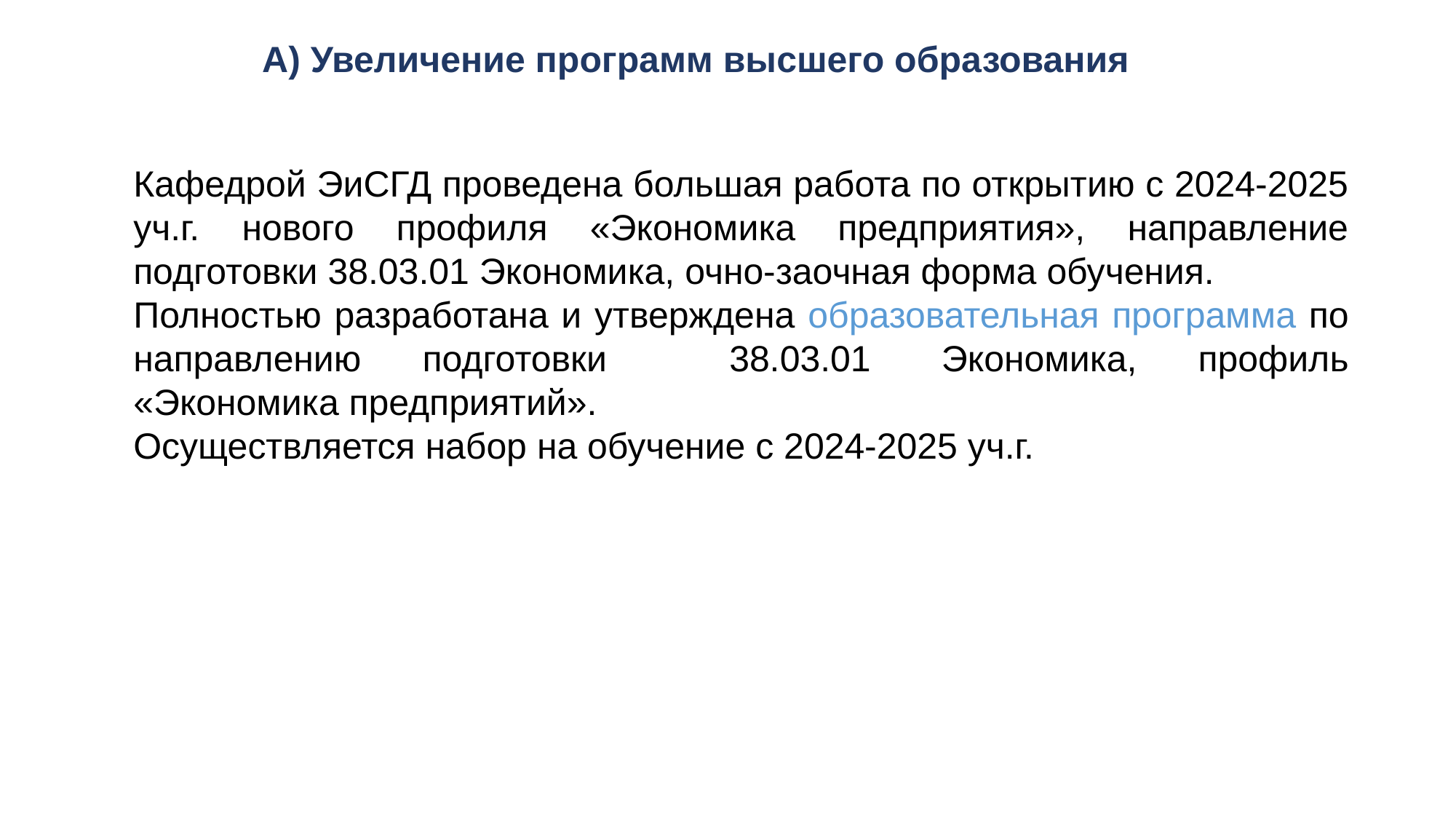

А) Увеличение программ высшего образования
Кафедрой ЭиСГД проведена большая работа по открытию с 2024-2025 уч.г. нового профиля «Экономика предприятия», направление подготовки 38.03.01 Экономика, очно-заочная форма обучения.
Полностью разработана и утверждена образовательная программа по направлению подготовки  38.03.01	Экономика, профиль «Экономика предприятий».
Осуществляется набор на обучение с 2024-2025 уч.г.